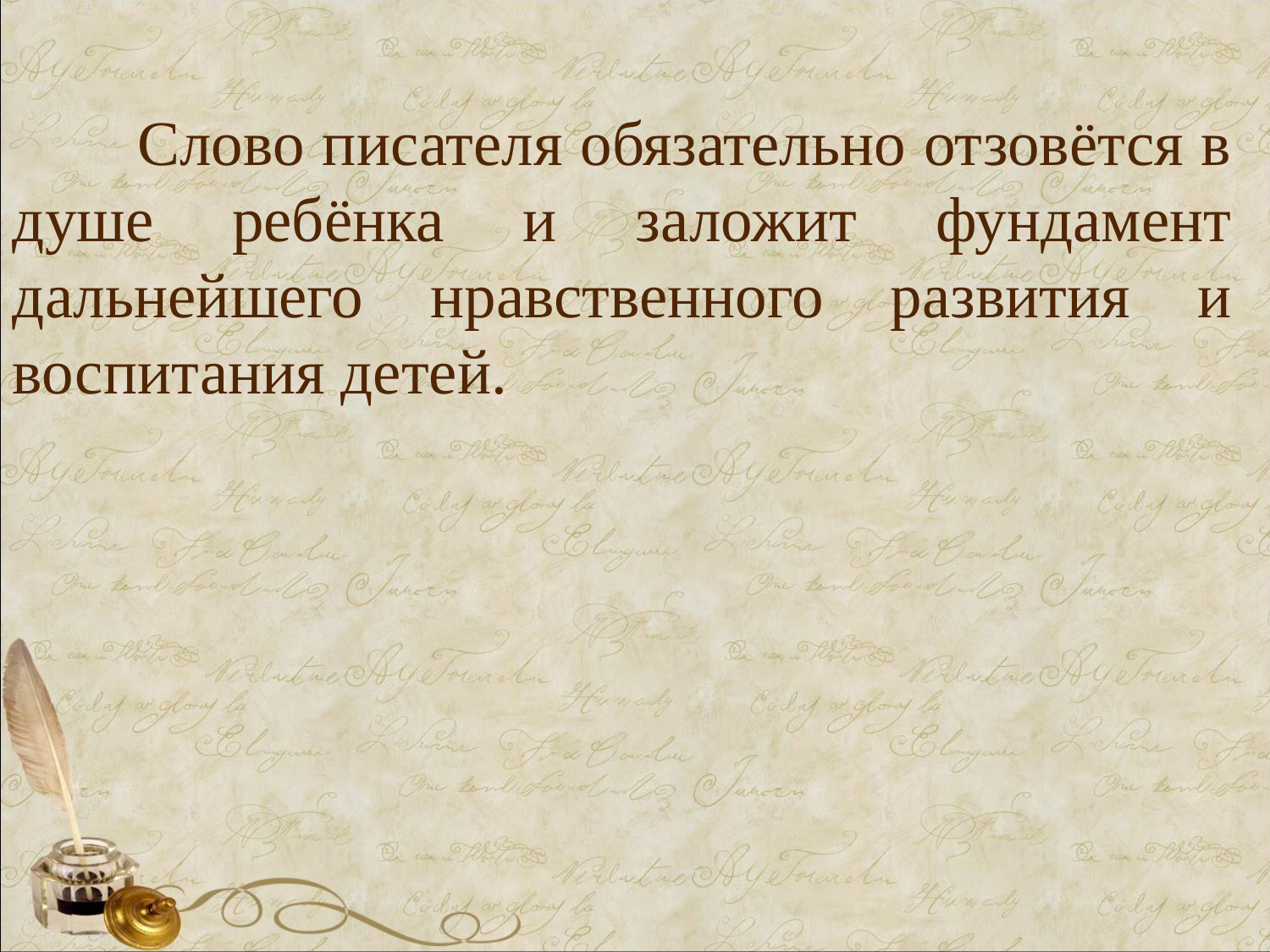

Слово писателя обязательно отзовётся в душе ребёнка и заложит фундамент дальнейшего нравственного развития и воспитания детей.